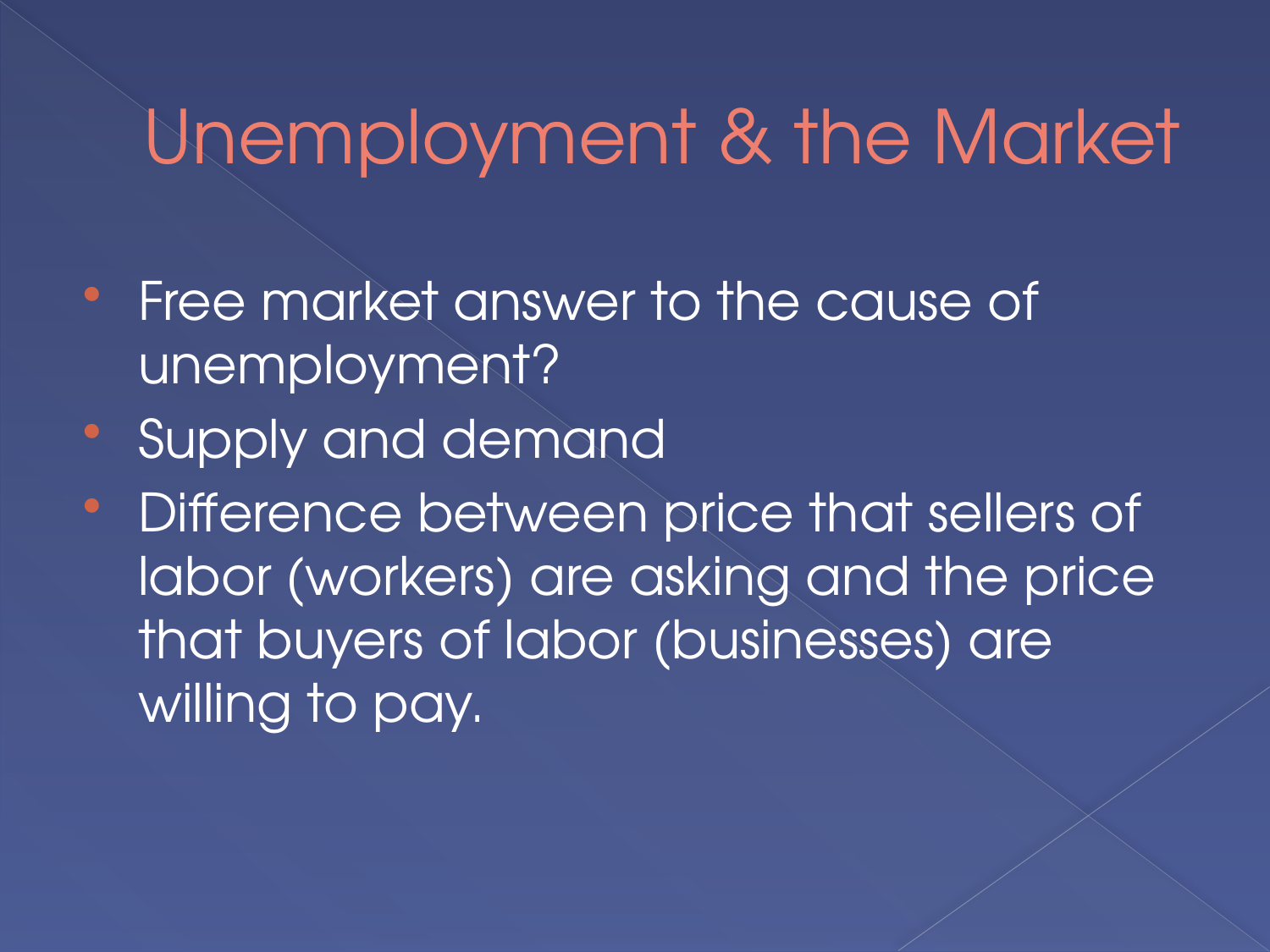

# Unemployment & the Market
Free market answer to the cause of unemployment?
Supply and demand
Difference between price that sellers of labor (workers) are asking and the price that buyers of labor (businesses) are willing to pay.